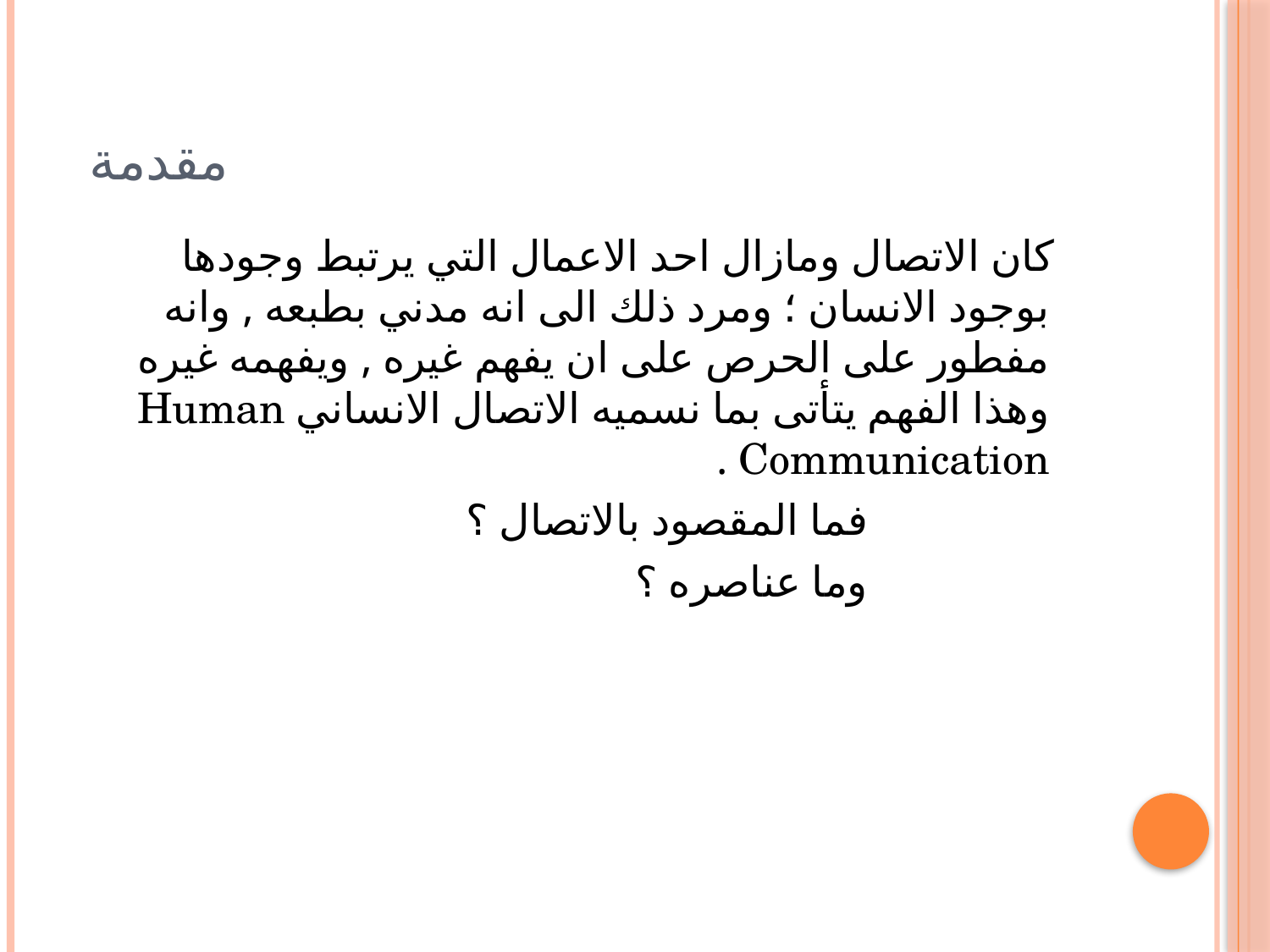

# مقدمة
   كان الاتصال ومازال احد الاعمال التي يرتبط وجودها بوجود الانسان ؛ ومرد ذلك الى انه مدني بطبعه , وانه مفطور على الحرص على ان يفهم غيره , ويفهمه غيره وهذا الفهم يتأتى بما نسميه الاتصال الانساني Human Communication .
                    فما المقصود بالاتصال ؟
                    وما عناصره ؟